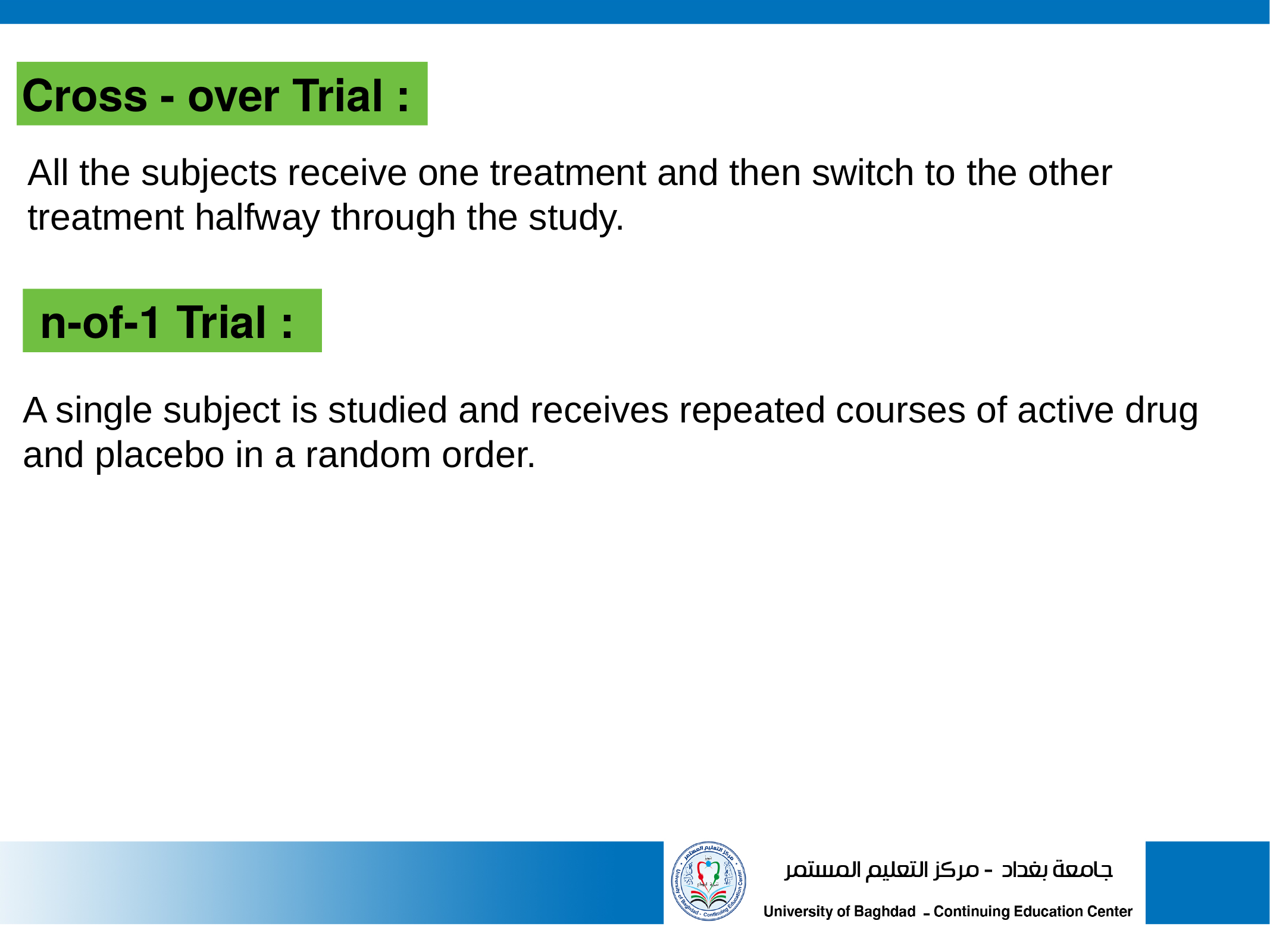

Cross - over Trial :
All the subjects receive one treatment and then switch to the other treatment halfway through the study.
 n-of-1 Trial :
A single subject is studied and receives repeated courses of active drug and placebo in a random order.